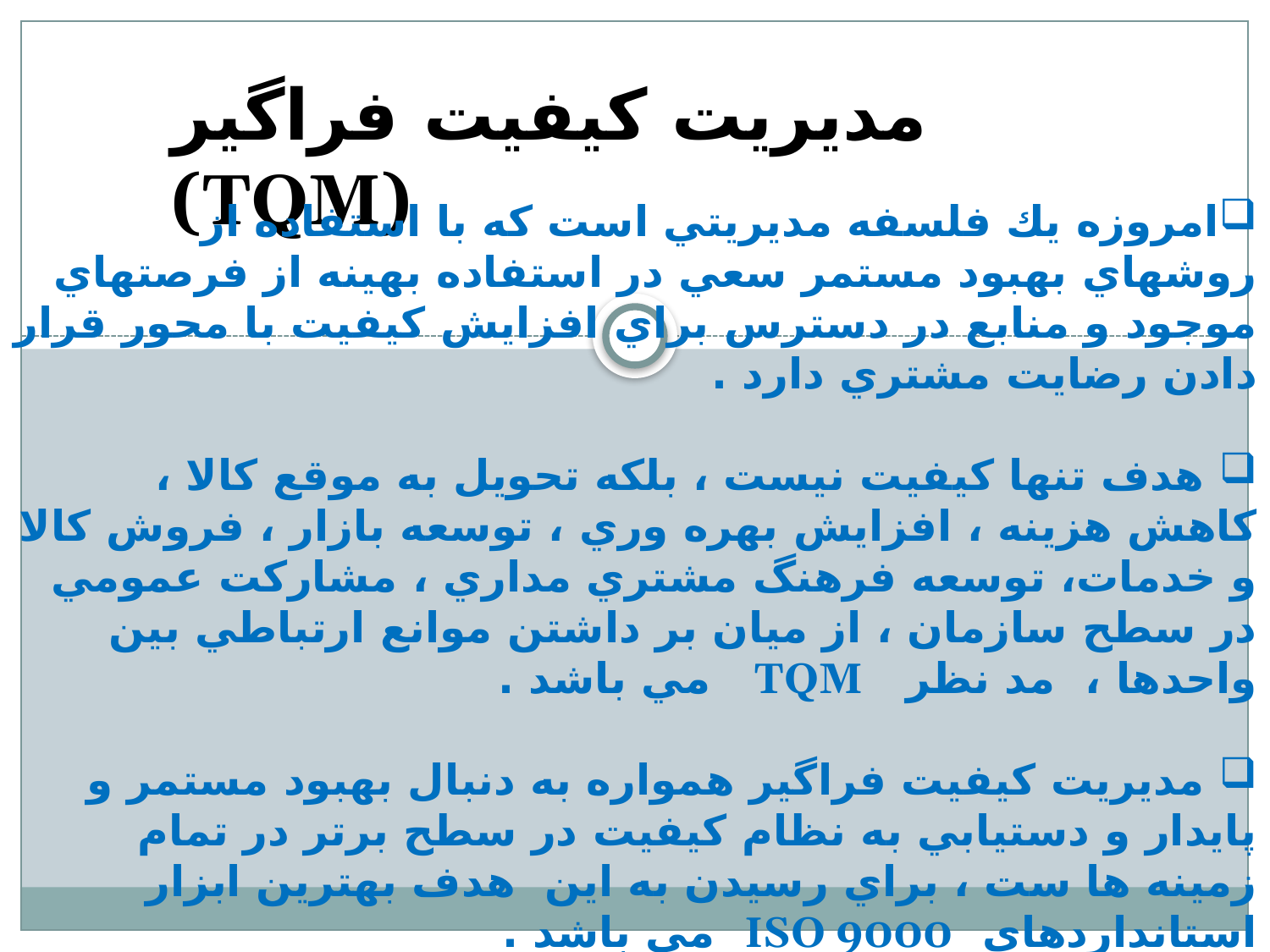

مديريت كيفيت فراگير (TQM)

امروزه يك فلسفه مديريتي است كه با استفاده از روشهاي بهبود مستمر سعي در استفاده بهينه از فرصتهاي موجود و منابع در دسترس براي افزايش كيفيت با محور قرار دادن رضايت مشتري دارد .

 هدف تنها كيفيت نيست ، بلكه تحويل به موقع كالا ، كاهش هزينه ، افزايش بهره وري ، توسعه بازار ، فروش كالا و خدمات، توسعه فرهنگ مشتري مداري ، مشاركت عمومي در سطح سازمان ، از ميان بر داشتن موانع ارتباطي بين واحدها ،  مد نظر   TQM   مي باشد .

 مديريت كيفيت فراگير همواره به دنبال بهبود مستمر و پايدار و دستيابي به نظام كيفيت در سطح برتر در تمام زمينه ها ست ، براي رسيدن به اين  هدف بهترين ابزار استانداردهاي  ISO 9000  مي باشد .